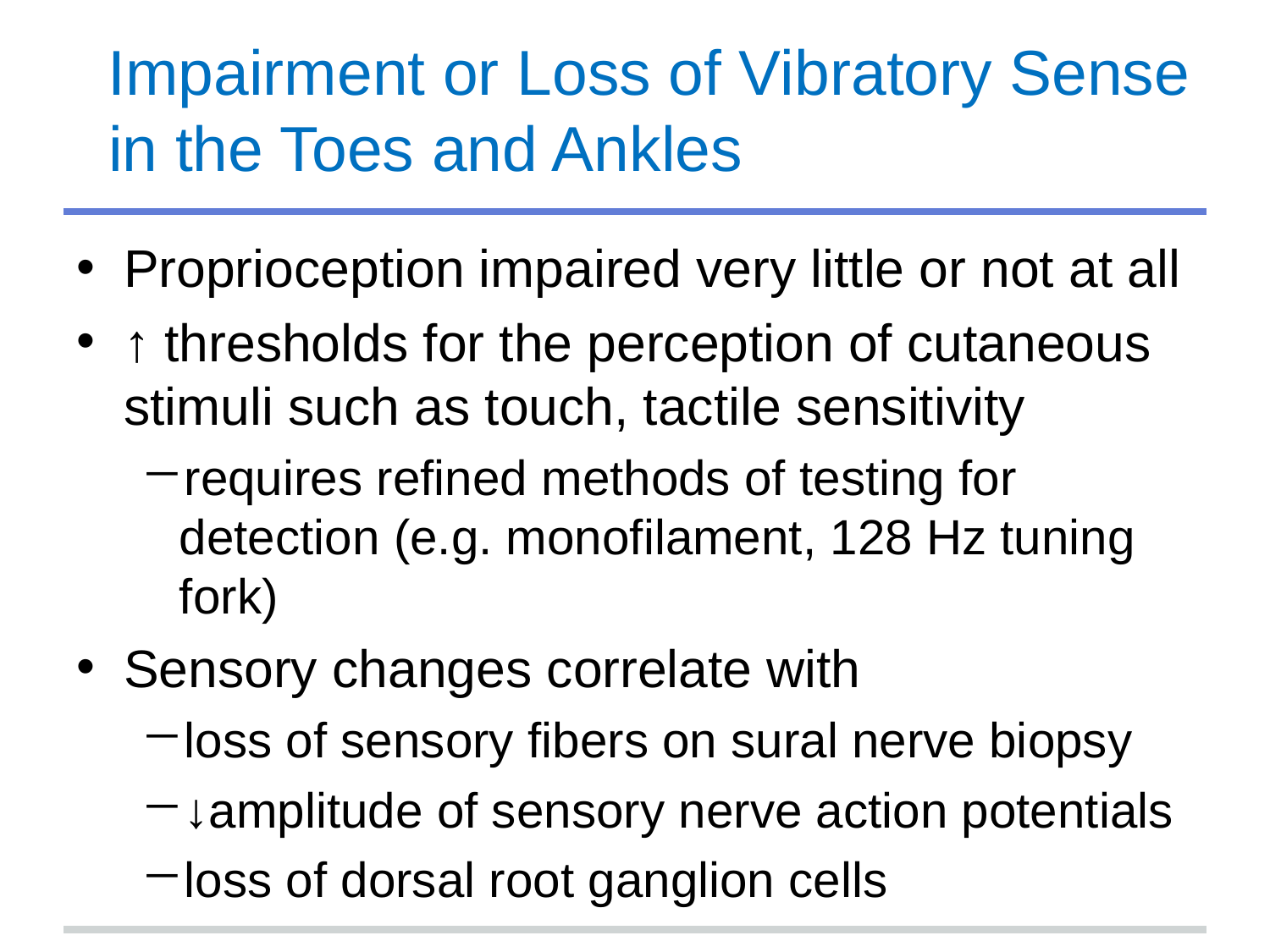

# Impairment or Loss of Vibratory Sense in the Toes and Ankles
Proprioception impaired very little or not at all
↑ thresholds for the perception of cutaneous stimuli such as touch, tactile sensitivity
requires refined methods of testing for detection (e.g. monofilament, 128 Hz tuning fork)
Sensory changes correlate with
loss of sensory fibers on sural nerve biopsy
↓amplitude of sensory nerve action potentials
loss of dorsal root ganglion cells